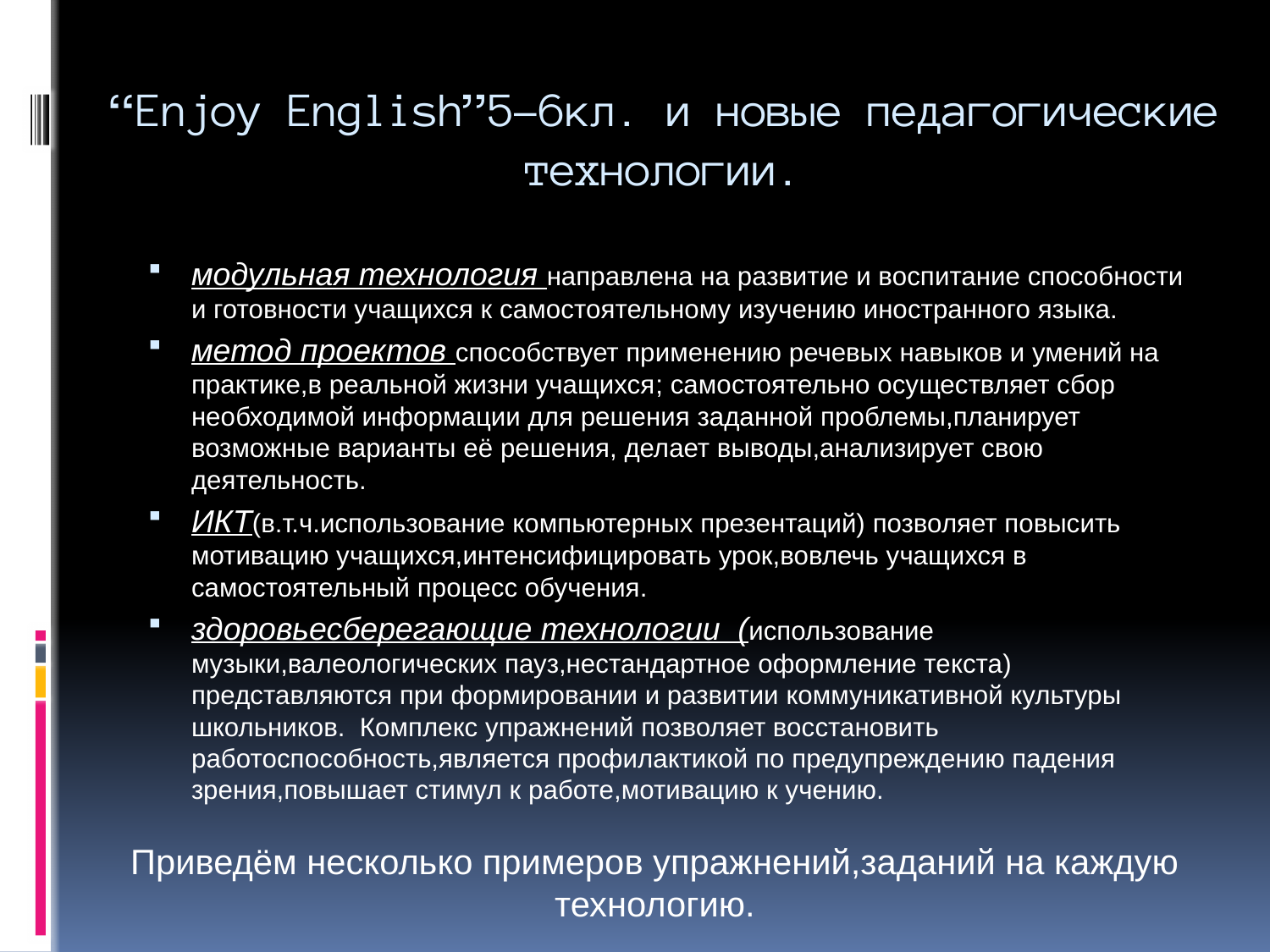

# “Enjoy English”5-6кл. и новые педагогические технологии.
модульная технология направлена на развитие и воспитание способности  и готовности учащихся к самостоятельному изучению иностранного языка.
метод проектов способствует применению речевых навыков и умений на практике,в реальной жизни учащихся; самостоятельно осуществляет сбор необходимой информации для решения заданной проблемы,планирует возможные варианты её решения, делает выводы,анализирует свою деятельность.
ИКТ(в.т.ч.использование компьютерных презентаций) позволяет повысить мотивацию учащихся,интенсифицировать урок,вовлечь учащихся в самостоятельный процесс обучения.
здоровьесберегающие технологии  (использование музыки,валеологических пауз,нестандартное оформление текста) представляются при формировании и развитии коммуникативной культуры школьников.  Комплекс упражнений позволяет восстановить работоспособность,является профилактикой по предупреждению падения зрения,повышает стимул к работе,мотивацию к учению.
Приведём несколько примеров упражнений,заданий на каждую технологию.